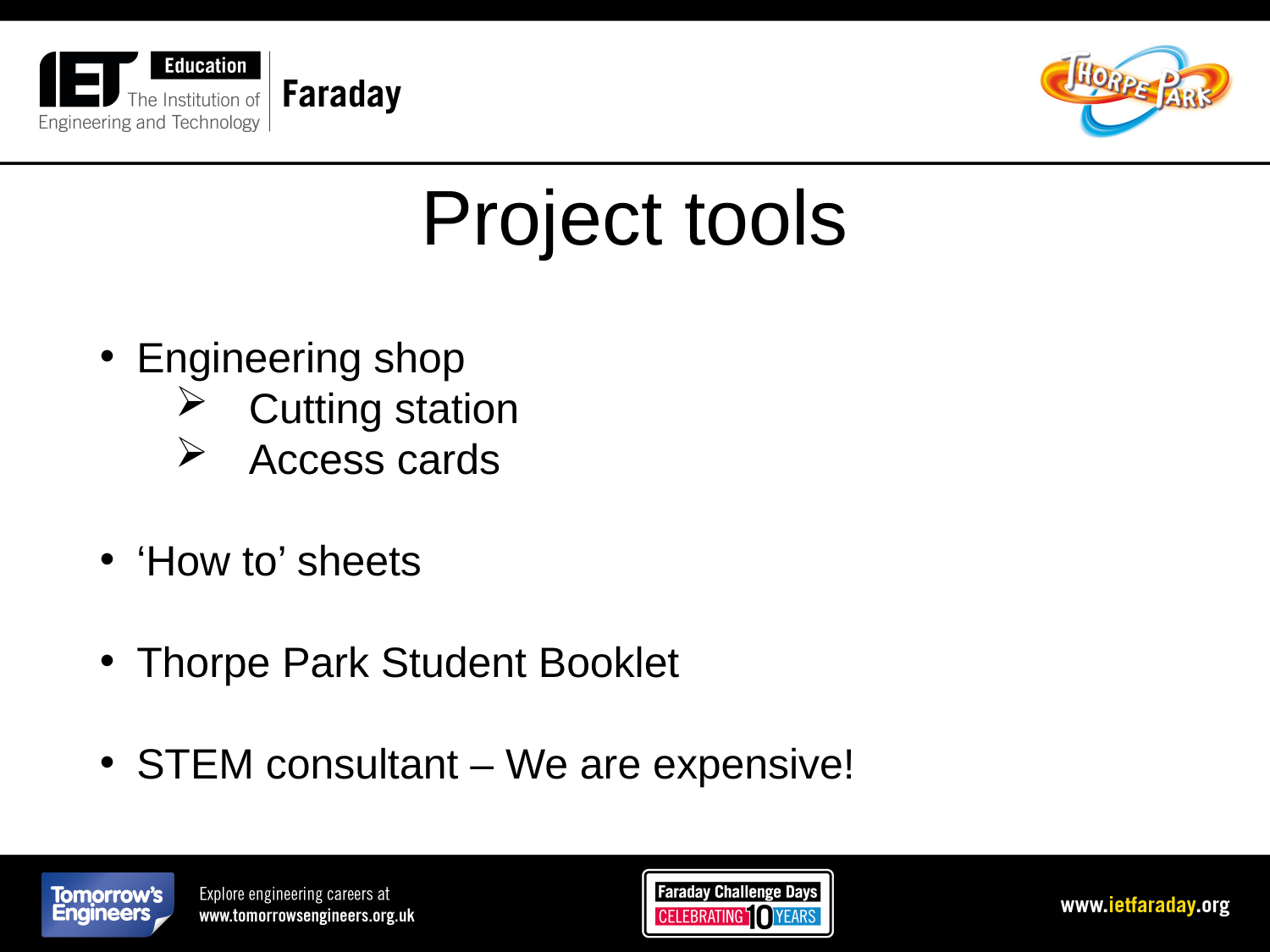

# Project tools
Engineering shop
Cutting station
Access cards

‘How to’ sheets

Thorpe Park Student Booklet

STEM consultant – We are expensive!